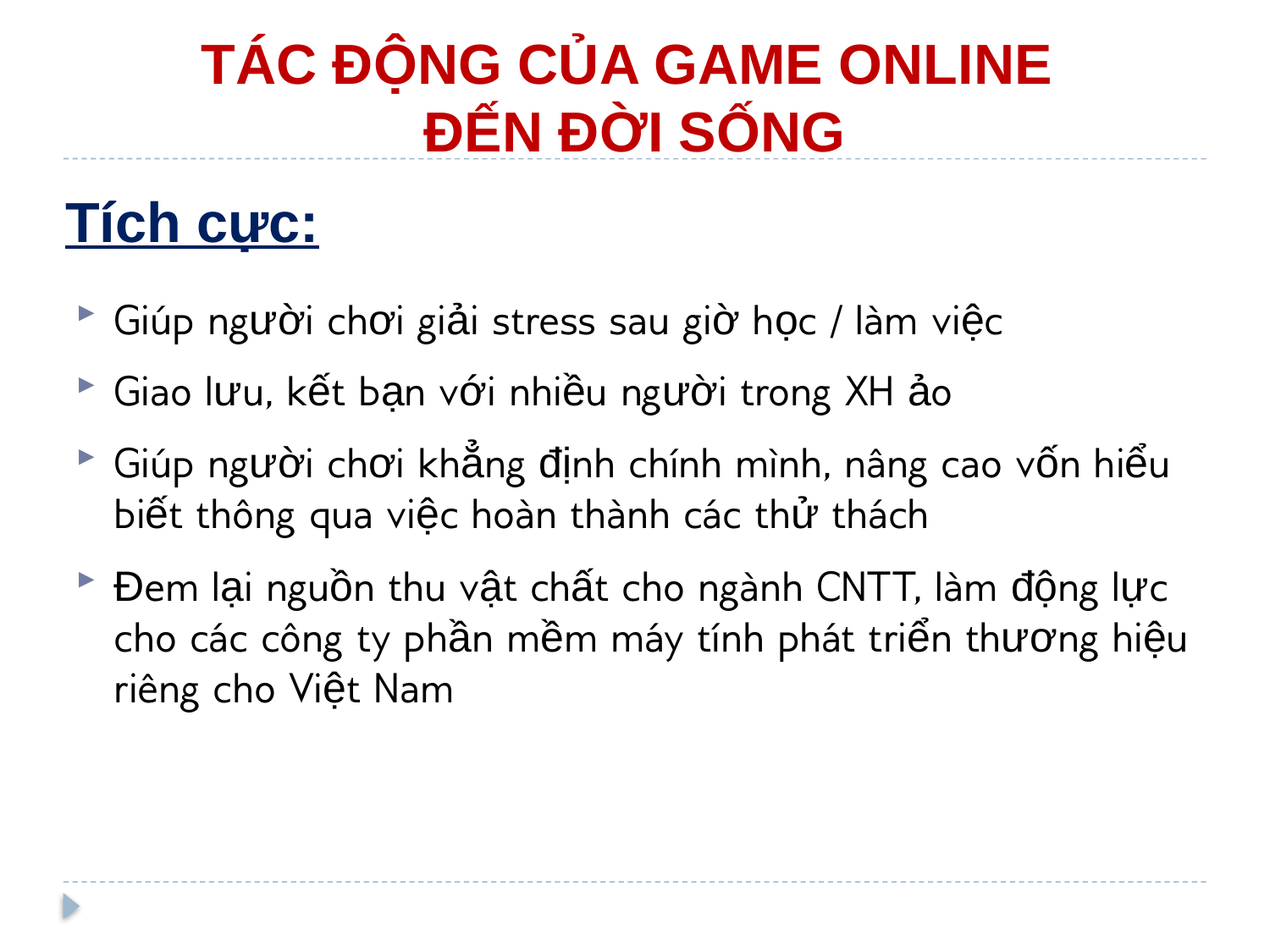

# TÁC ĐỘNG CỦA GAME ONLINE ĐẾN ĐỜI SỐNG
Tích cực:
Giúp người chơi giải stress sau giờ học / làm việc
Giao lưu, kết bạn với nhiều người trong XH ảo
Giúp người chơi khẳng định chính mình, nâng cao vốn hiểu biết thông qua việc hoàn thành các thử thách
Đem lại nguồn thu vật chất cho ngành CNTT, làm động lực cho các công ty phần mềm máy tính phát triển thương hiệu riêng cho Việt Nam